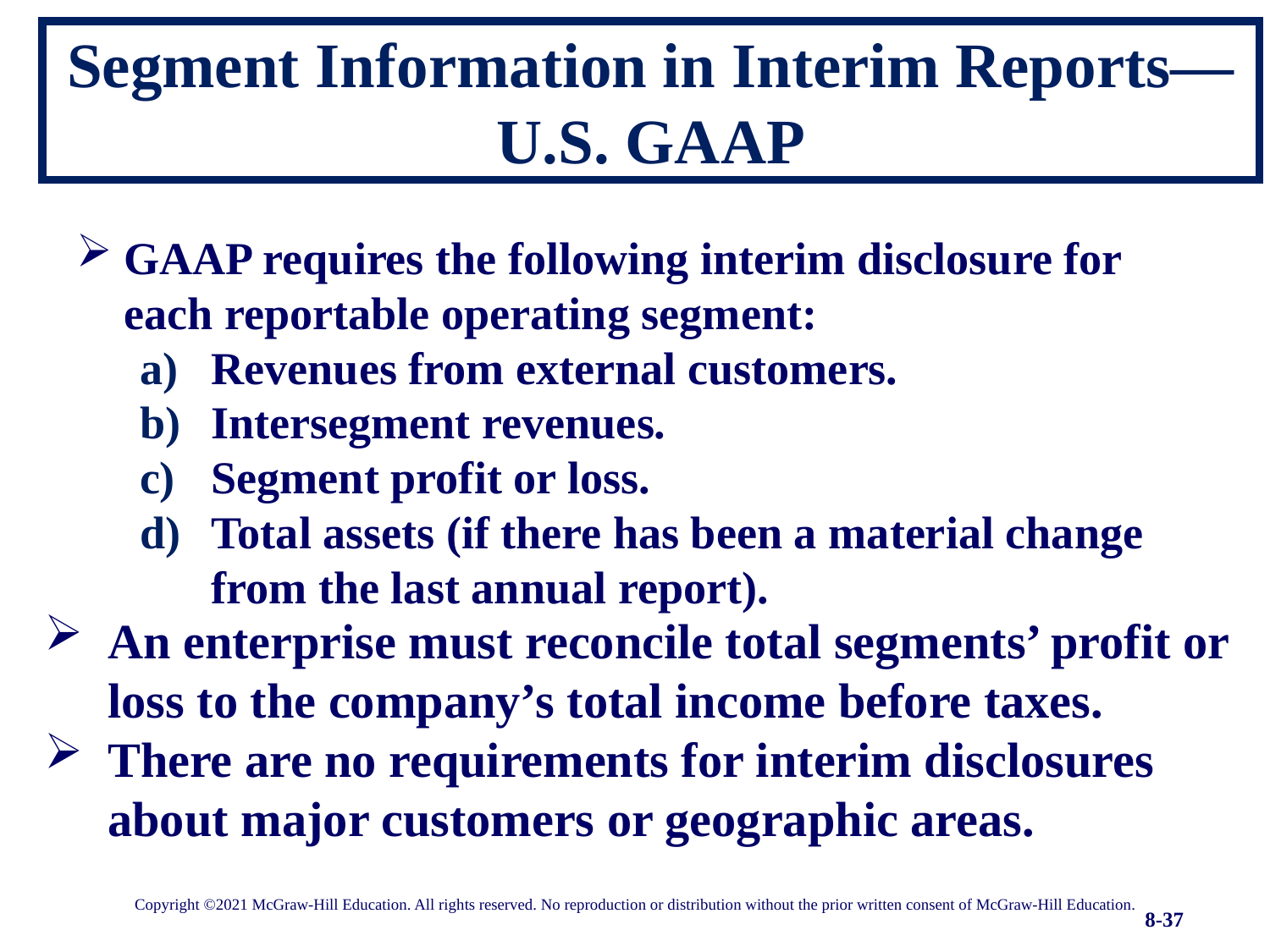

# Segment Information in Interim Reports—U.S. GAAP
GAAP requires the following interim disclosure for each reportable operating segment:
Revenues from external customers.
Intersegment revenues.
Segment profit or loss.
Total assets (if there has been a material change from the last annual report).
An enterprise must reconcile total segments’ profit or loss to the company’s total income before taxes.
There are no requirements for interim disclosures about major customers or geographic areas.
Copyright ©2021 McGraw-Hill Education. All rights reserved. No reproduction or distribution without the prior written consent of McGraw-Hill Education.